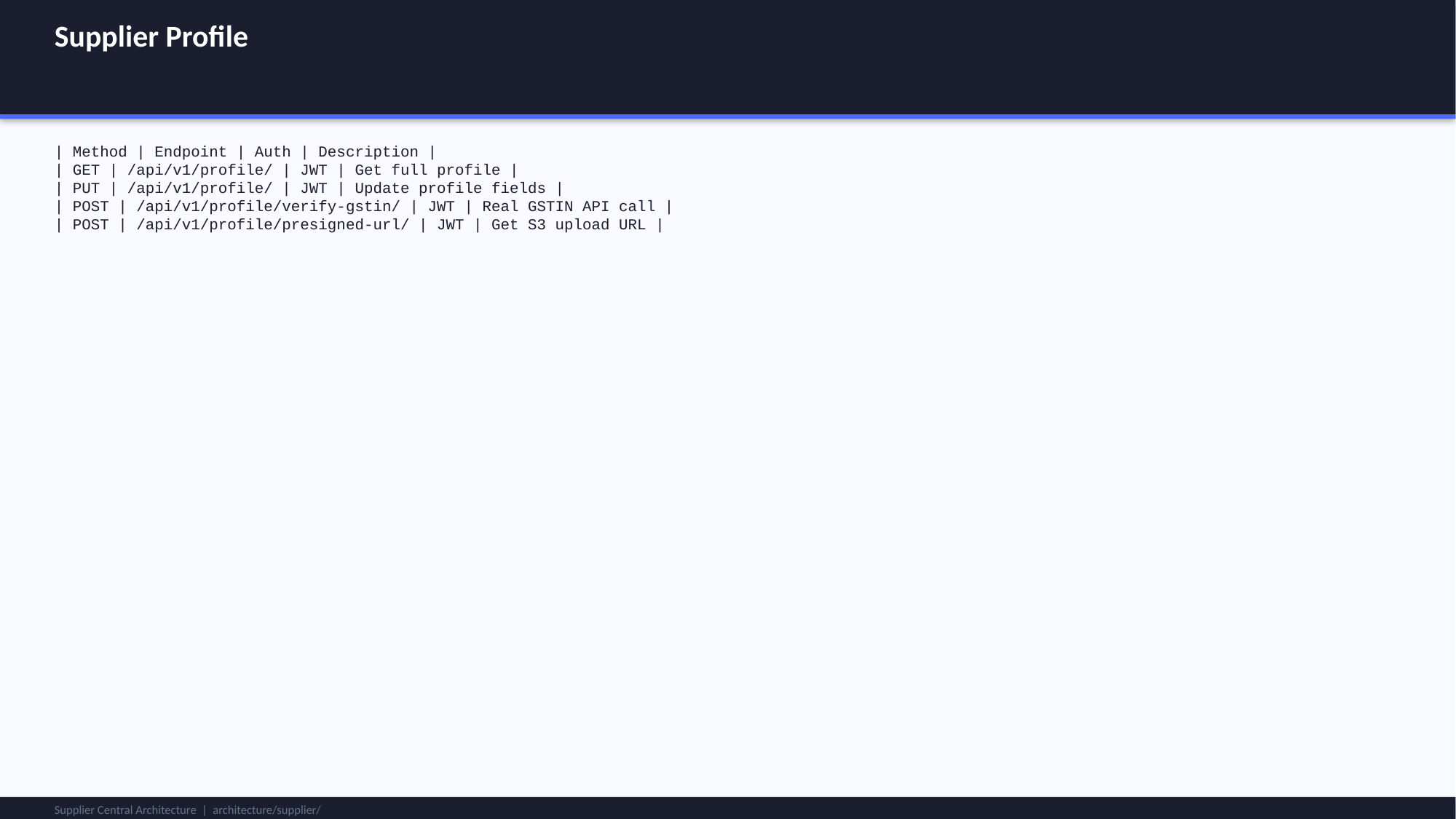

Supplier Profile

| Method | Endpoint | Auth | Description |
| GET | /api/v1/profile/ | JWT | Get full profile |
| PUT | /api/v1/profile/ | JWT | Update profile fields |
| POST | /api/v1/profile/verify-gstin/ | JWT | Real GSTIN API call |
| POST | /api/v1/profile/presigned-url/ | JWT | Get S3 upload URL |

Supplier Central Architecture  |  architecture/supplier/